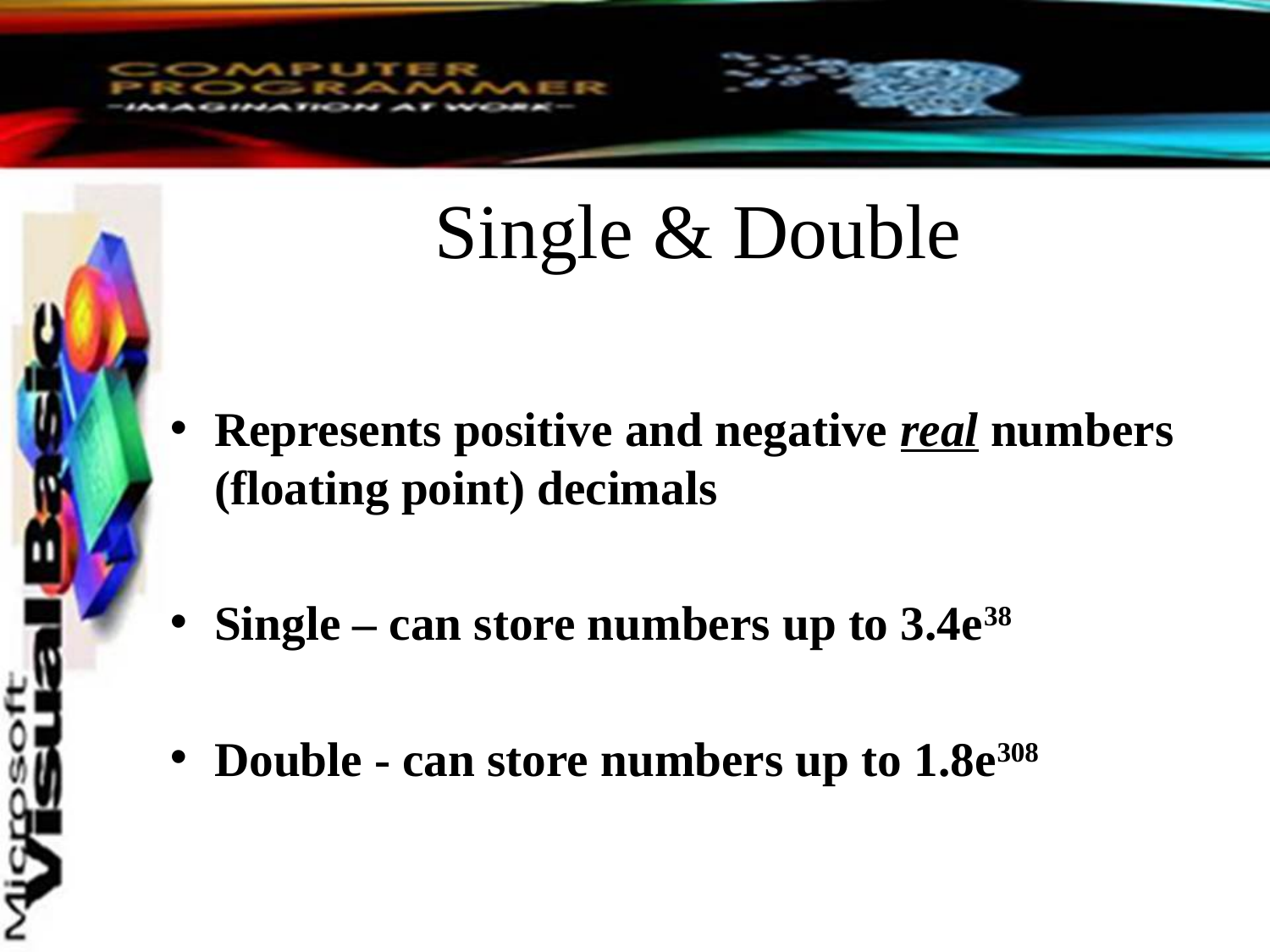

# Single & Double
Represents positive and negative real numbers (floating point) decimals

Single – can store numbers up to 3.4e38

Double - can store numbers up to 1.8e308